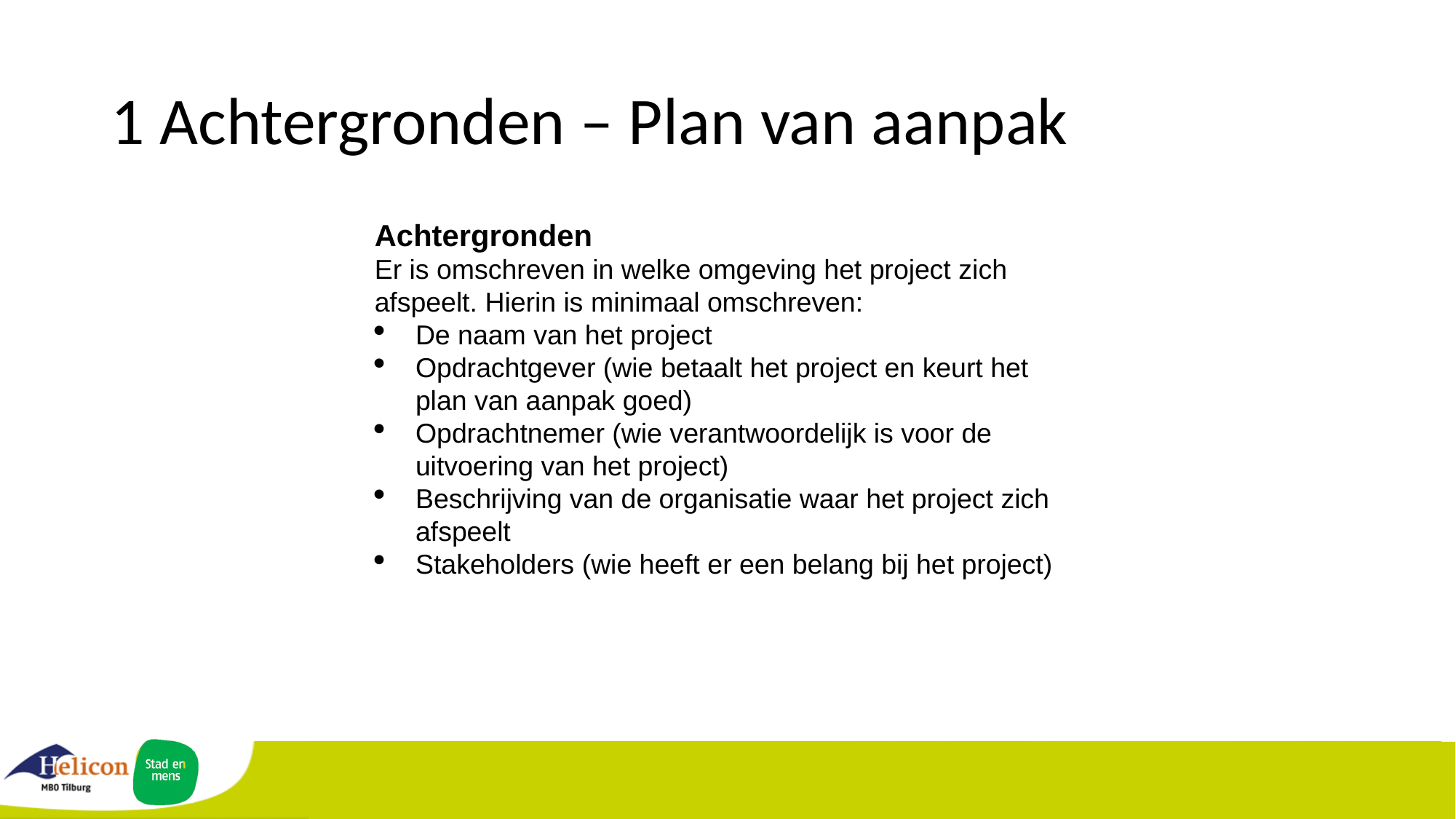

# 1 Achtergronden – Plan van aanpak
Achtergronden
Er is omschreven in welke omgeving het project zich afspeelt. Hierin is minimaal omschreven:
De naam van het project
Opdrachtgever (wie betaalt het project en keurt het plan van aanpak goed)
Opdrachtnemer (wie verantwoordelijk is voor de uitvoering van het project)
Beschrijving van de organisatie waar het project zich afspeelt
Stakeholders (wie heeft er een belang bij het project)